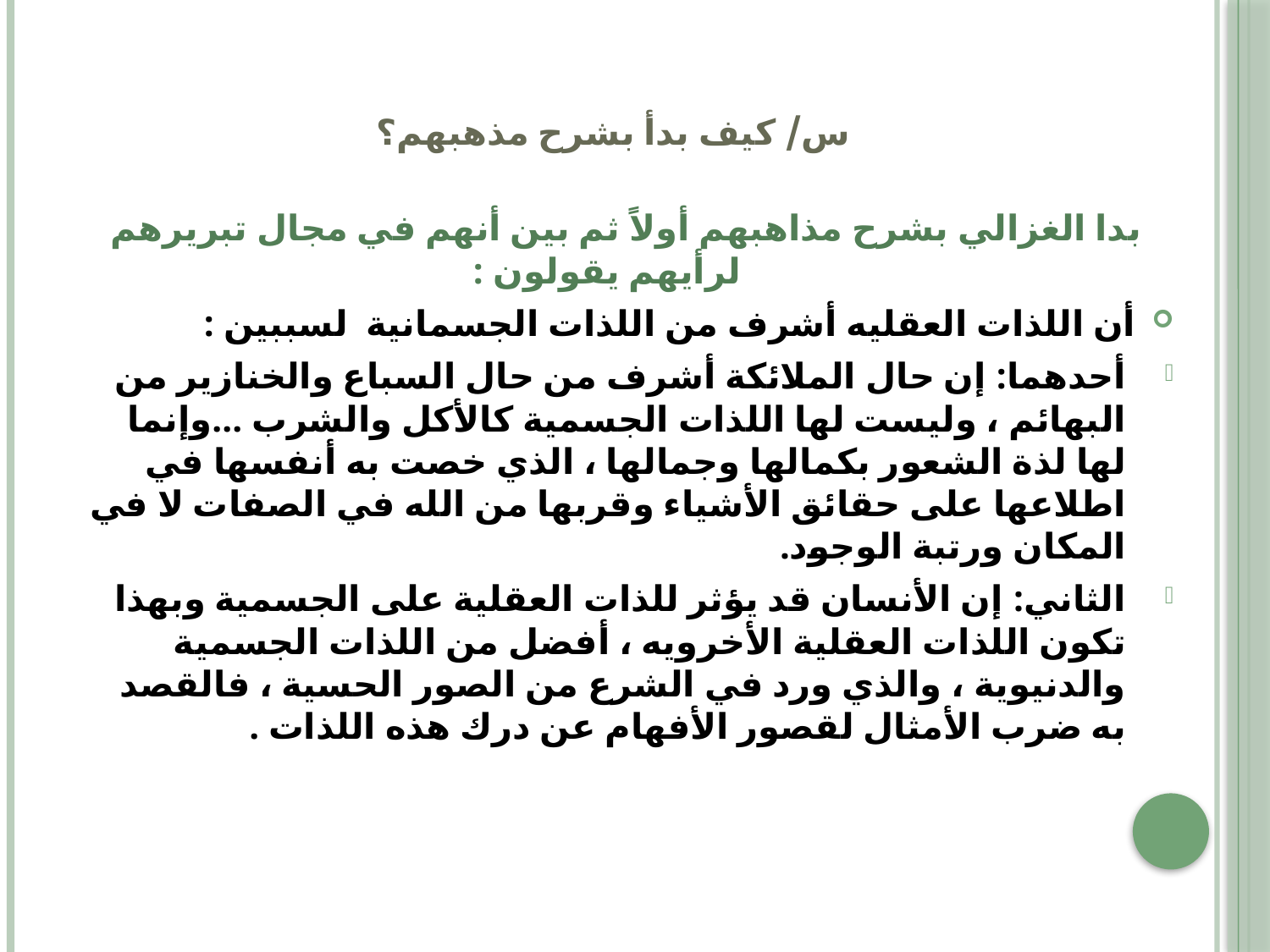

# س/ كيف بدأ بشرح مذهبهم؟
بدا الغزالي بشرح مذاهبهم أولاً ثم بين أنهم في مجال تبريرهم لرأيهم يقولون :
أن اللذات العقليه أشرف من اللذات الجسمانية  لسببين :
أحدهما: إن حال الملائكة أشرف من حال السباع والخنازير من البهائم ، وليست لها اللذات الجسمية كالأكل والشرب ...وإنما لها لذة الشعور بكمالها وجمالها ، الذي خصت به أنفسها في اطلاعها على حقائق الأشياء وقربها من الله في الصفات لا في المكان ورتبة الوجود.
الثاني: إن الأنسان قد يؤثر للذات العقلية على الجسمية وبهذا تكون اللذات العقلية الأخرويه ، أفضل من اللذات الجسمية والدنيوية ، والذي ورد في الشرع من الصور الحسية ، فالقصد به ضرب الأمثال لقصور الأفهام عن درك هذه اللذات .